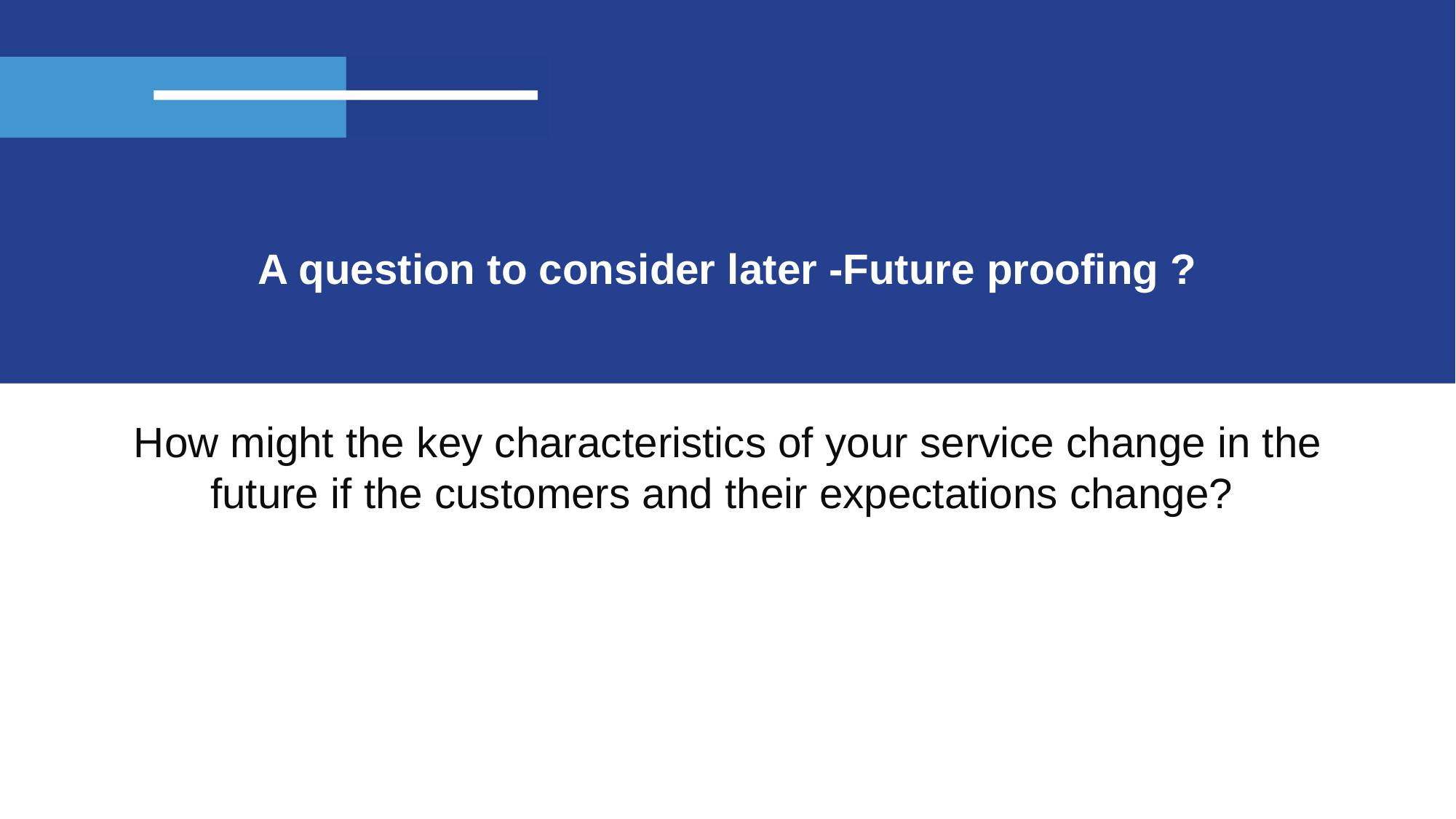

# A question to consider later -Future proofing ?
How might the key characteristics of your service change in the future if the customers and their expectations change?